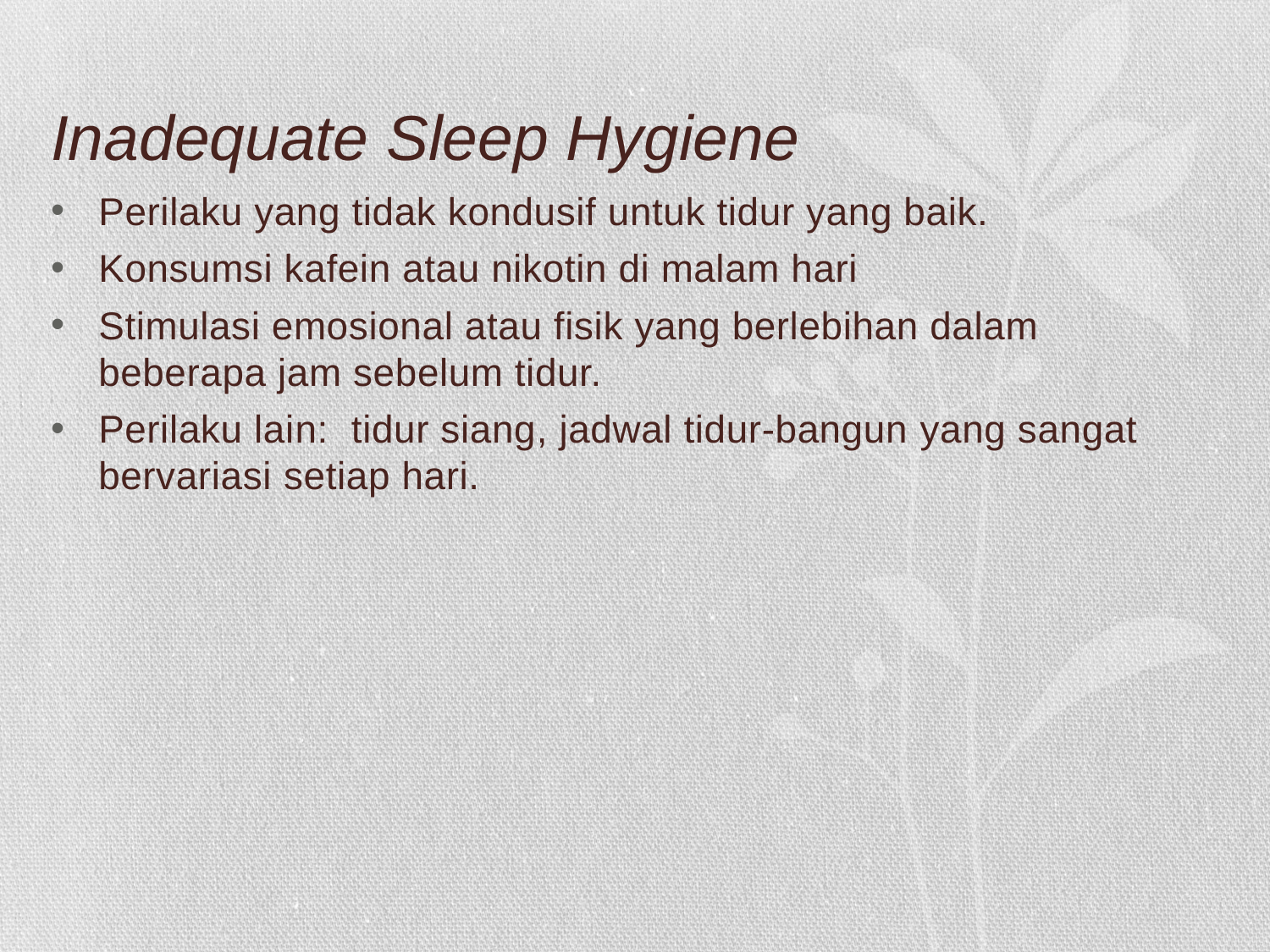

# Inadequate Sleep Hygiene
Perilaku yang tidak kondusif untuk tidur yang baik.
Konsumsi kafein atau nikotin di malam hari
Stimulasi emosional atau fisik yang berlebihan dalam beberapa jam sebelum tidur.
Perilaku lain:  tidur siang, jadwal tidur-bangun yang sangat bervariasi setiap hari.